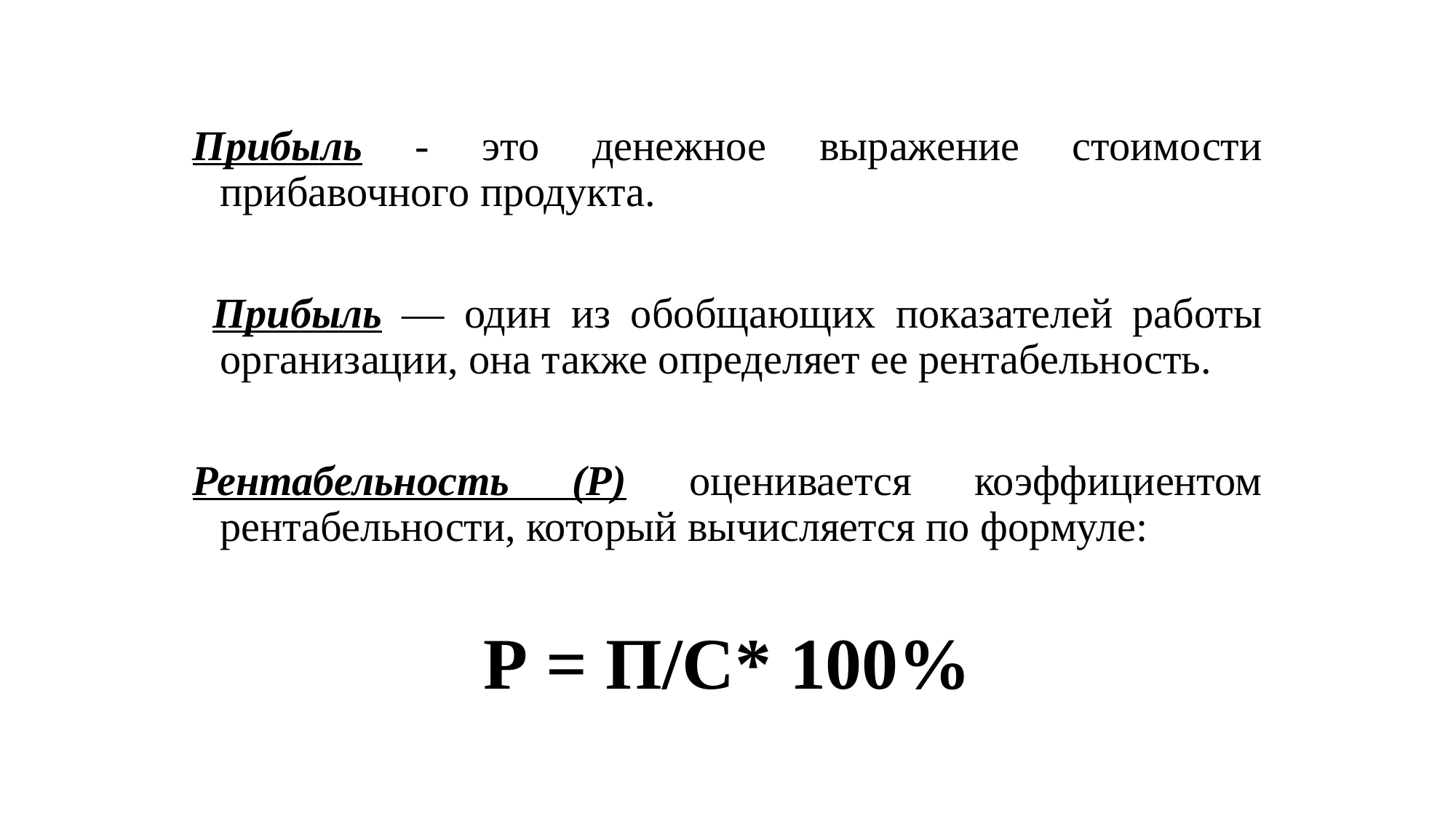

Прибыль - это денежное выражение стоимости прибавочного продукта.

 Прибыль — один из обобщающих показателей работы организации, она также определяет ее рентабельность.

Рентабельность (Р) оценивается коэффициентом рентабельности, который вычисляется по формуле:

Р = П/С* 100%
49